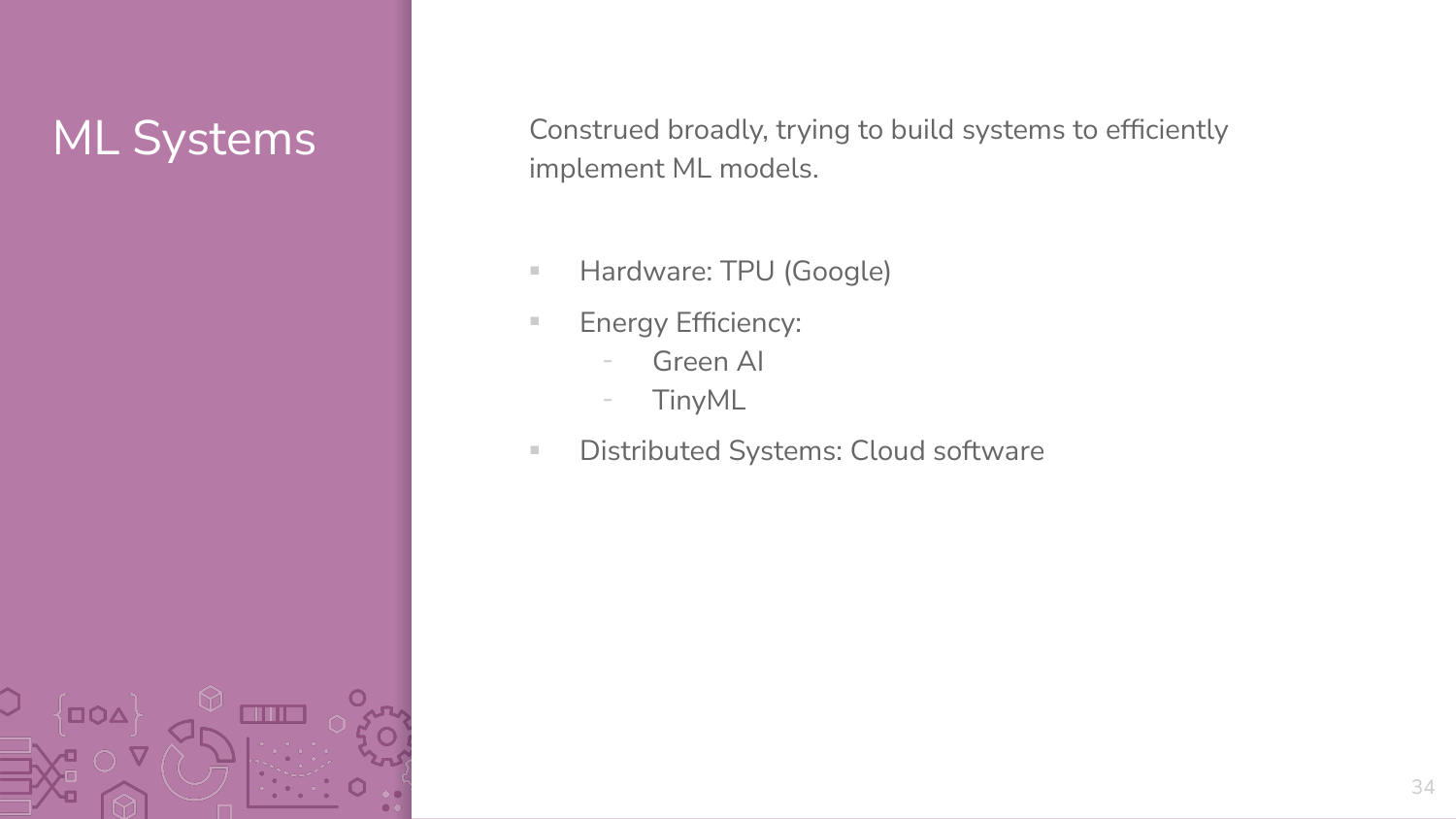

# ML Systems
Construed broadly, trying to build systems to efficiently implement ML models.

Hardware: TPU (Google)
Energy Efficiency:
Green AI
TinyML
Distributed Systems: Cloud software

34